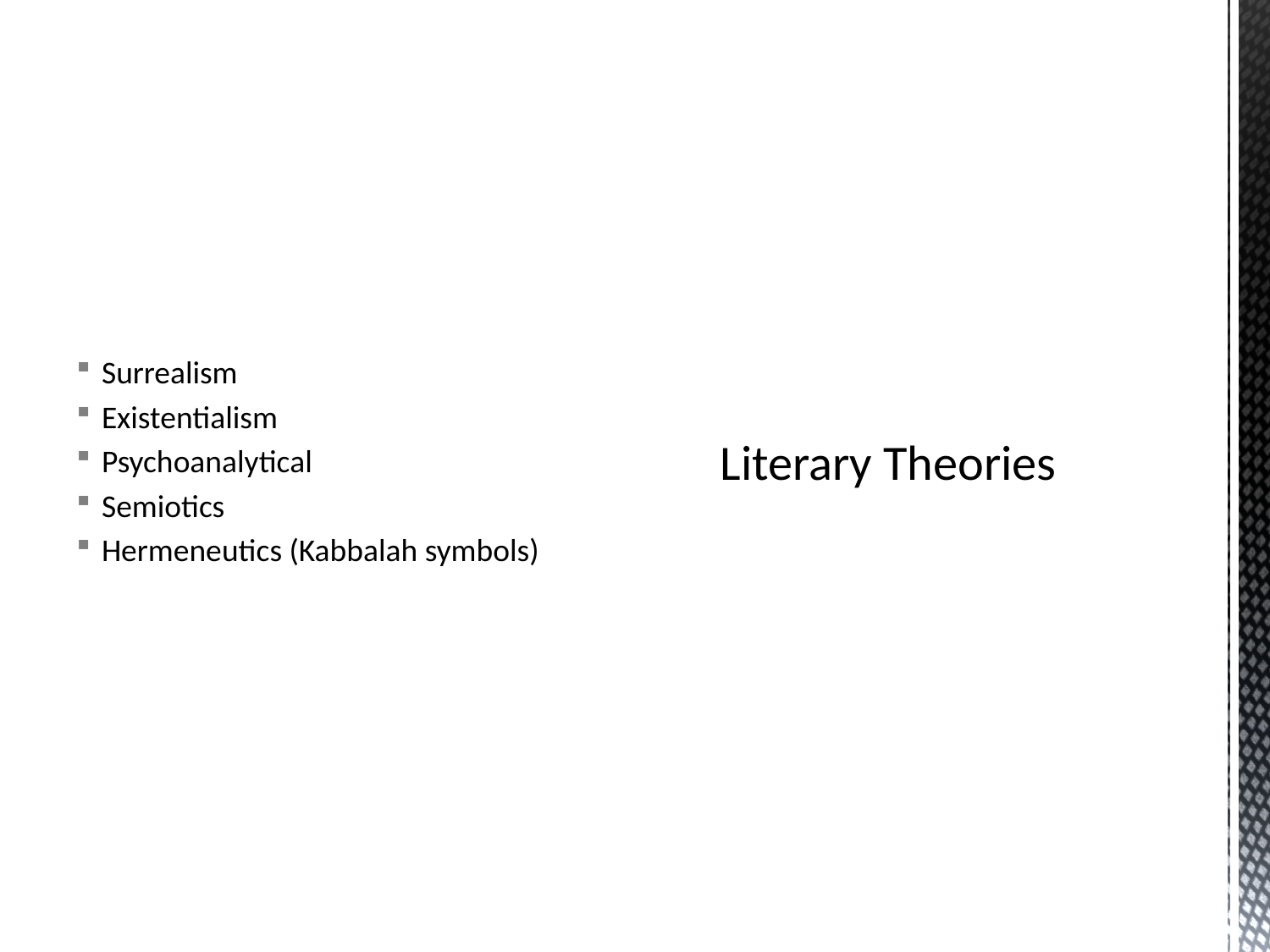

Surrealism
Existentialism
Psychoanalytical
Semiotics
Hermeneutics (Kabbalah symbols)
# Literary Theories